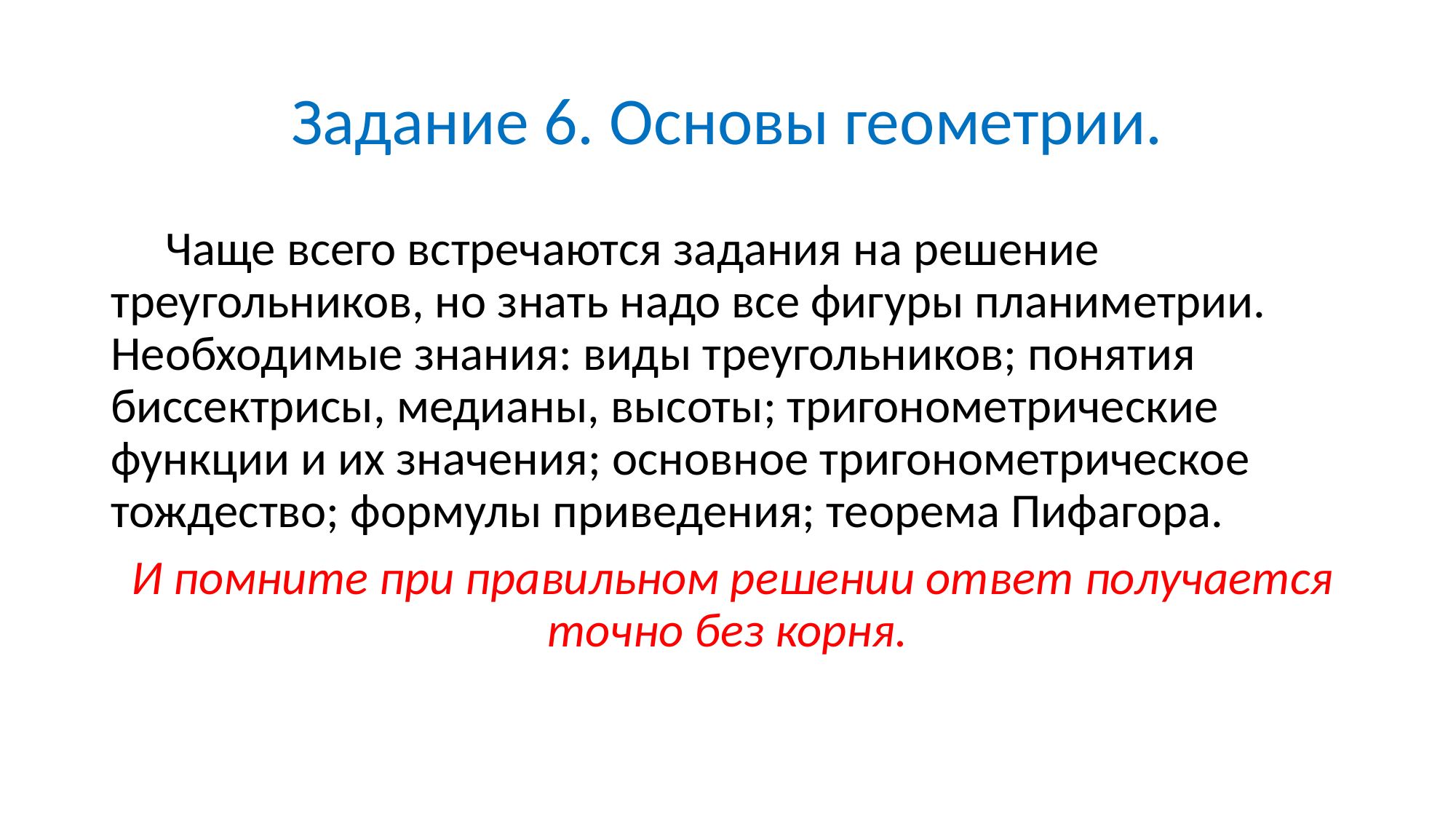

# Задание 6. Основы геометрии.
     Чаще всего встречаются задания на решение треугольников, но знать надо все фигуры планиметрии. Необходимые знания: виды треугольников; понятия биссектрисы, медианы, высоты; тригонометрические функции и их значения; основное тригонометрическое тождество; формулы приведения; теорема Пифагора.
 И помните при правильном решении ответ получается точно без корня.